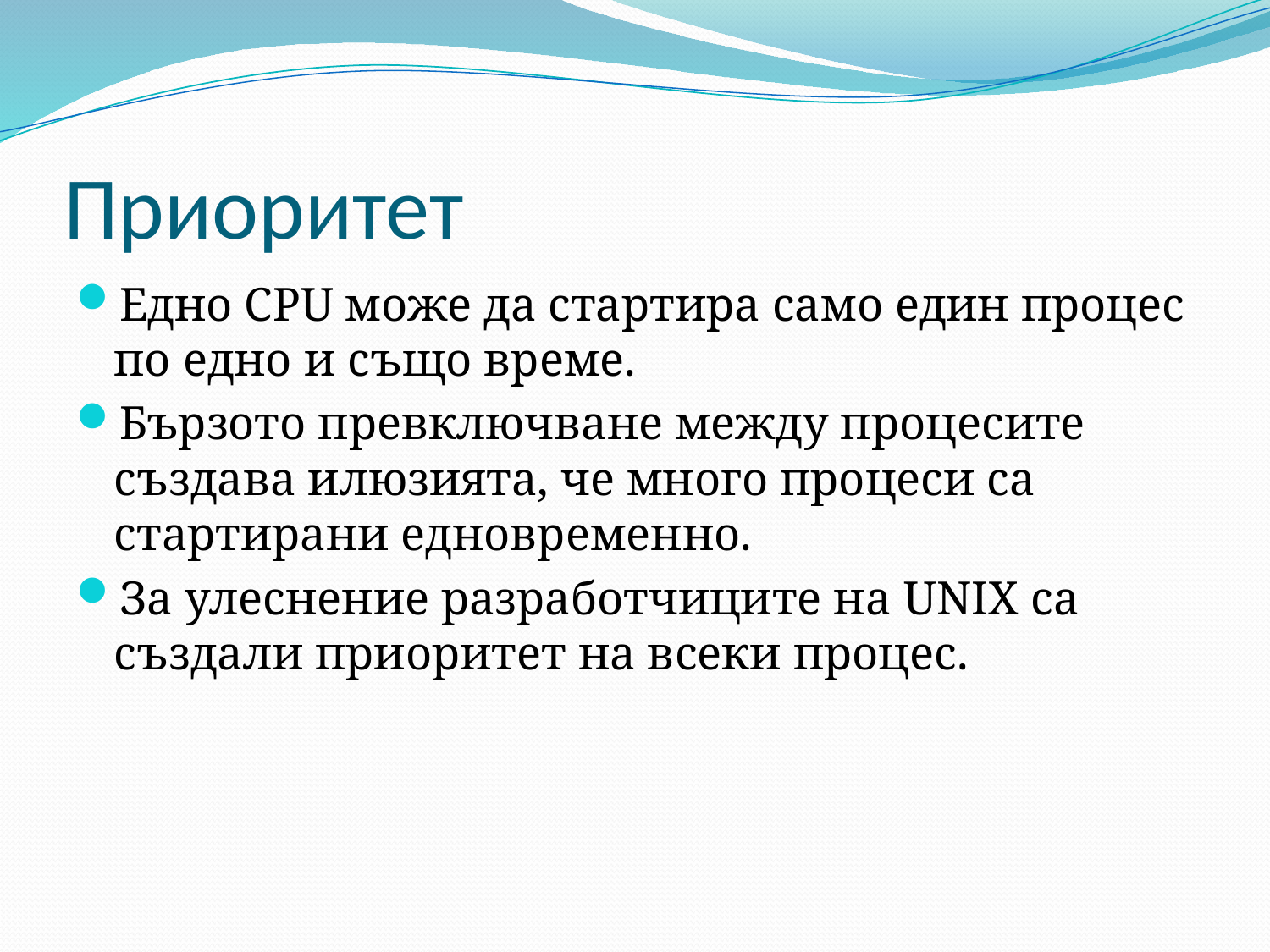

# Приоритет
Едно CPU може да стартира само един процес по едно и също време.
Бързото превключване между процесите създава илюзията, че много процеси са стартирани едновременно.
За улеснение разработчиците на UNIX са създали приоритет на всеки процес.